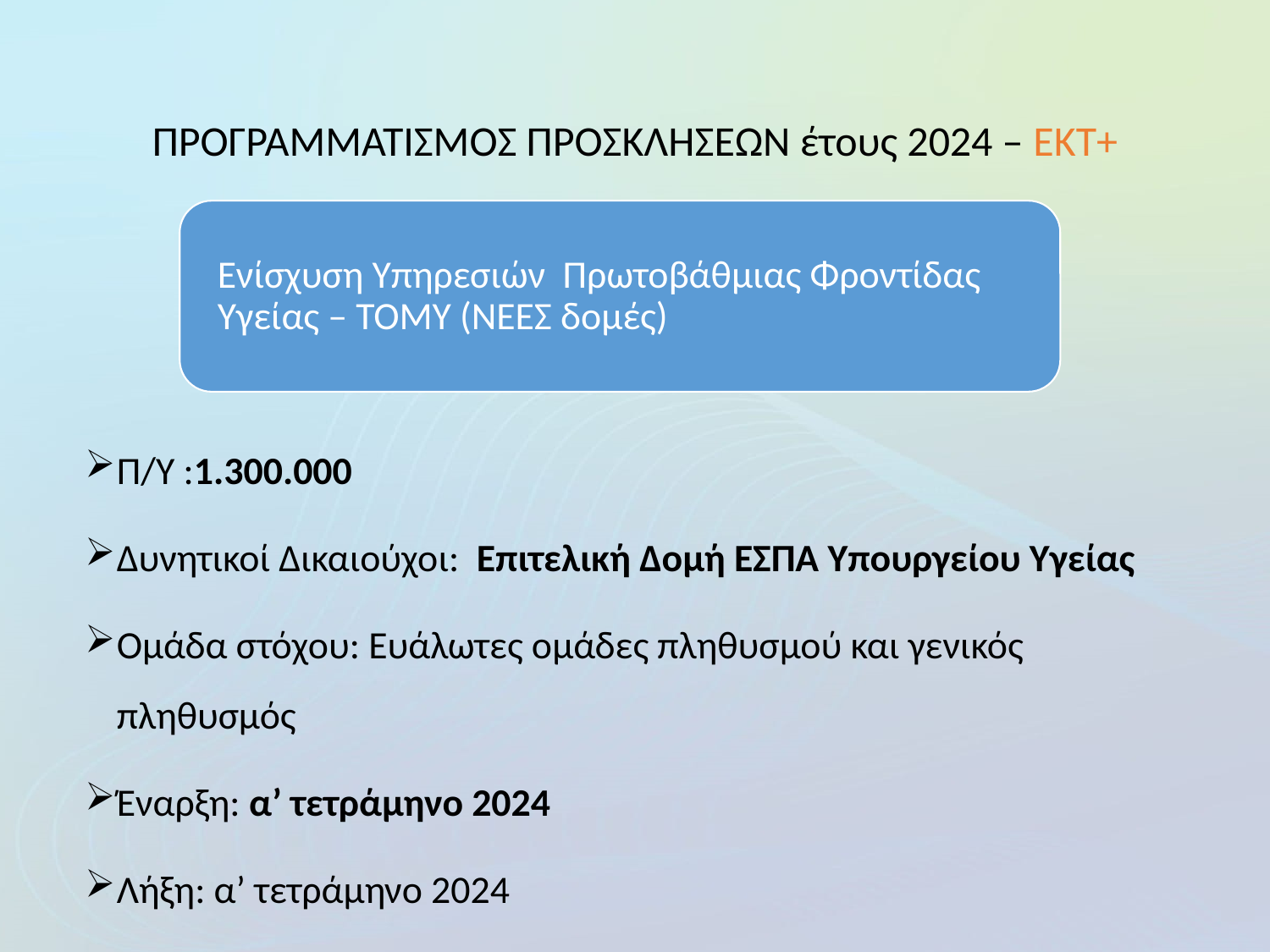

# ΠΡΟΓΡΑΜΜΑΤΙΣΜΟΣ ΠΡΟΣΚΛΗΣΕΩΝ έτους 2024 – ΕΚΤ+

Ενίσχυση Υπηρεσιών  Πρωτοβάθμιας Φροντίδας Υγείας – ΤΟΜΥ (ΝΕΕΣ δομές)
Π/Υ :1.300.000
Δυνητικοί Δικαιούχοι:  Επιτελική Δομή ΕΣΠΑ Υπουργείου Υγείας
Ομάδα στόχου: Ευάλωτες ομάδες πληθυσμού και γενικός πληθυσμός
Έναρξη: α’ τετράμηνο 2024
Λήξη: α’ τετράμηνο 2024